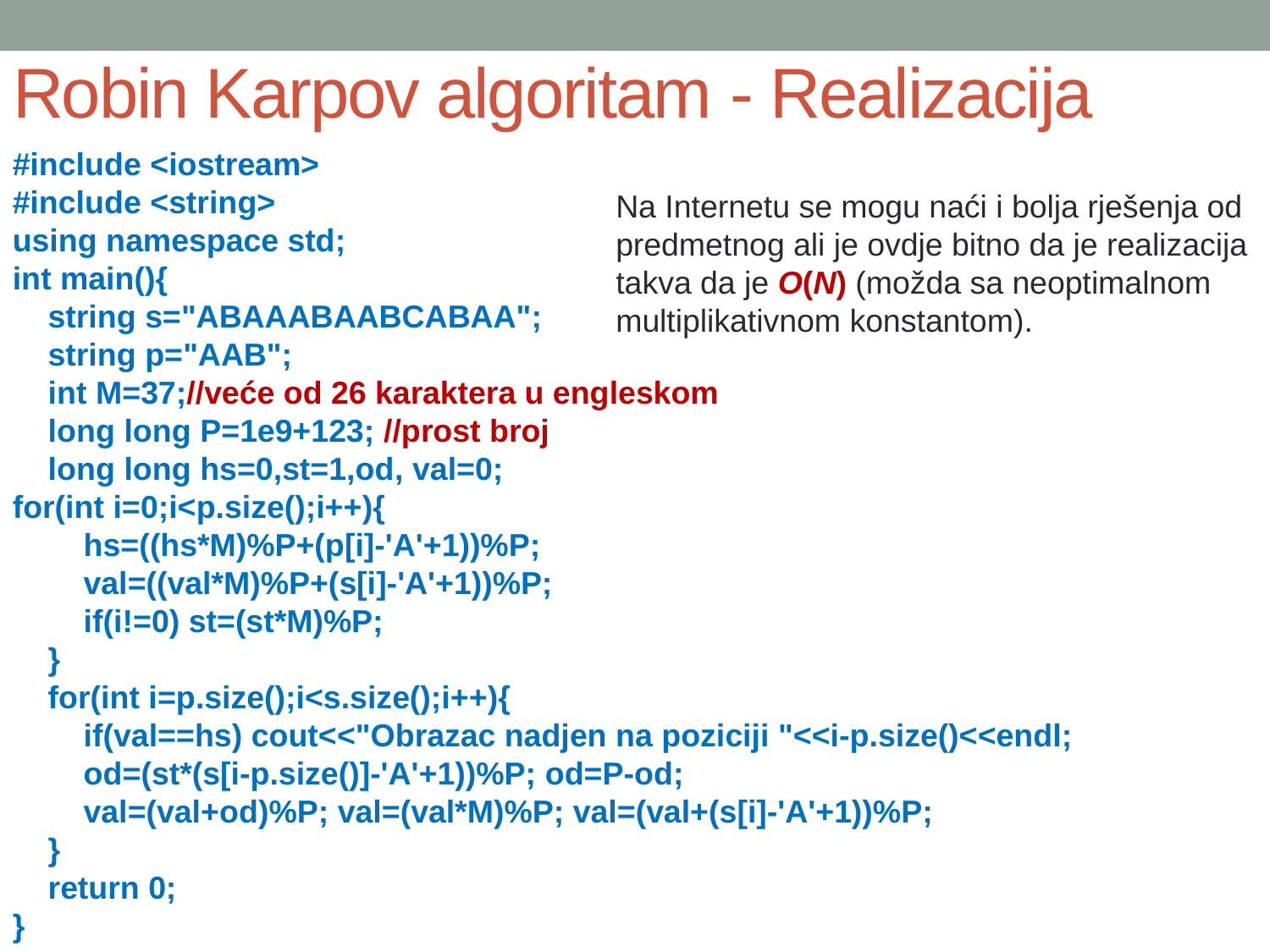

# Robin Karpov algoritam - Realizacija
#include <iostream>
#include <string>
using namespace std;
int main(){
    string s="ABAAABAABCABAA";
    string p="AAB";
    int M=37;//veće od 26 karaktera u engleskom
    long long P=1e9+123; //prost broj
    long long hs=0,st=1,od, val=0;
for(int i=0;i<p.size();i++){
        hs=((hs*M)%P+(p[i]-'A'+1))%P;
        val=((val*M)%P+(s[i]-'A'+1))%P;
        if(i!=0) st=(st*M)%P;
    }
    for(int i=p.size();i<s.size();i++){
        if(val==hs) cout<<"Obrazac nadjen na poziciji "<<i-p.size()<<endl;
        od=(st*(s[i-p.size()]-'A'+1))%P; od=P-od;
        val=(val+od)%P; val=(val*M)%P; val=(val+(s[i]-'A'+1))%P;
    }
    return 0;
}
Na Internetu se mogu naći i bolja rješenja od predmetnog ali je ovdje bitno da je realizacija takva da je O(N) (možda sa neoptimalnom multiplikativnom konstantom).